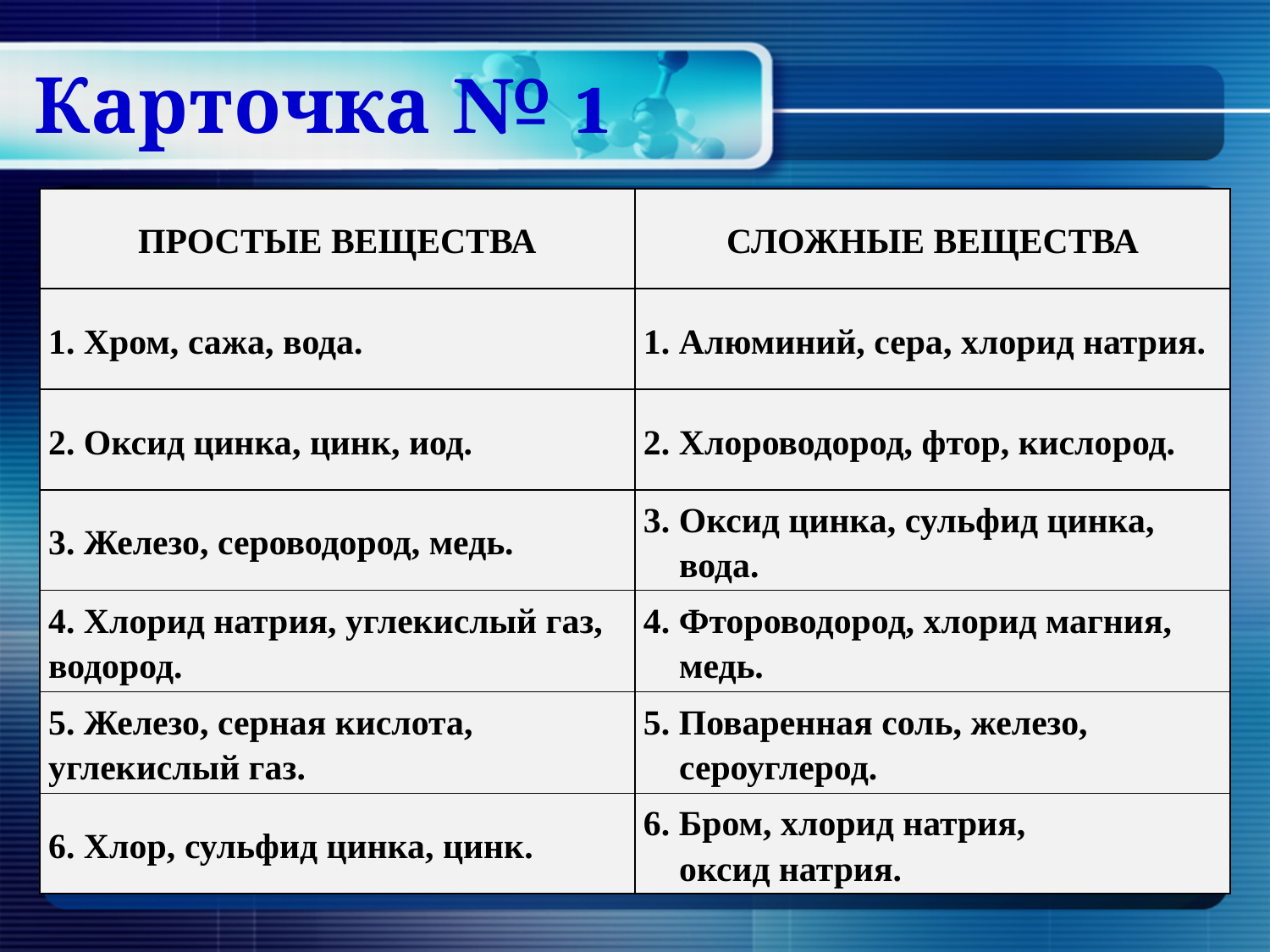

Карточка № 1
| ПРОСТЫЕ ВЕЩЕСТВА | СЛОЖНЫЕ ВЕЩЕСТВА |
| --- | --- |
| 1. Хром, сажа, вода. | 1. Алюминий, сера, хлорид натрия. |
| 2. Оксид цинка, цинк, иод. | 2. Хлороводород, фтор, кислород. |
| 3. Железо, сероводород, медь. | 3. Оксид цинка, сульфид цинка, вода. |
| 4. Хлорид натрия, углекислый газ, водород. | 4. Фтороводород, хлорид магния, медь. |
| 5. Железо, серная кислота, углекислый газ. | 5. Поваренная соль, железо, сероуглерод. |
| 6. Хлор, сульфид цинка, цинк. | 6. Бром, хлорид натрия, оксид натрия. |